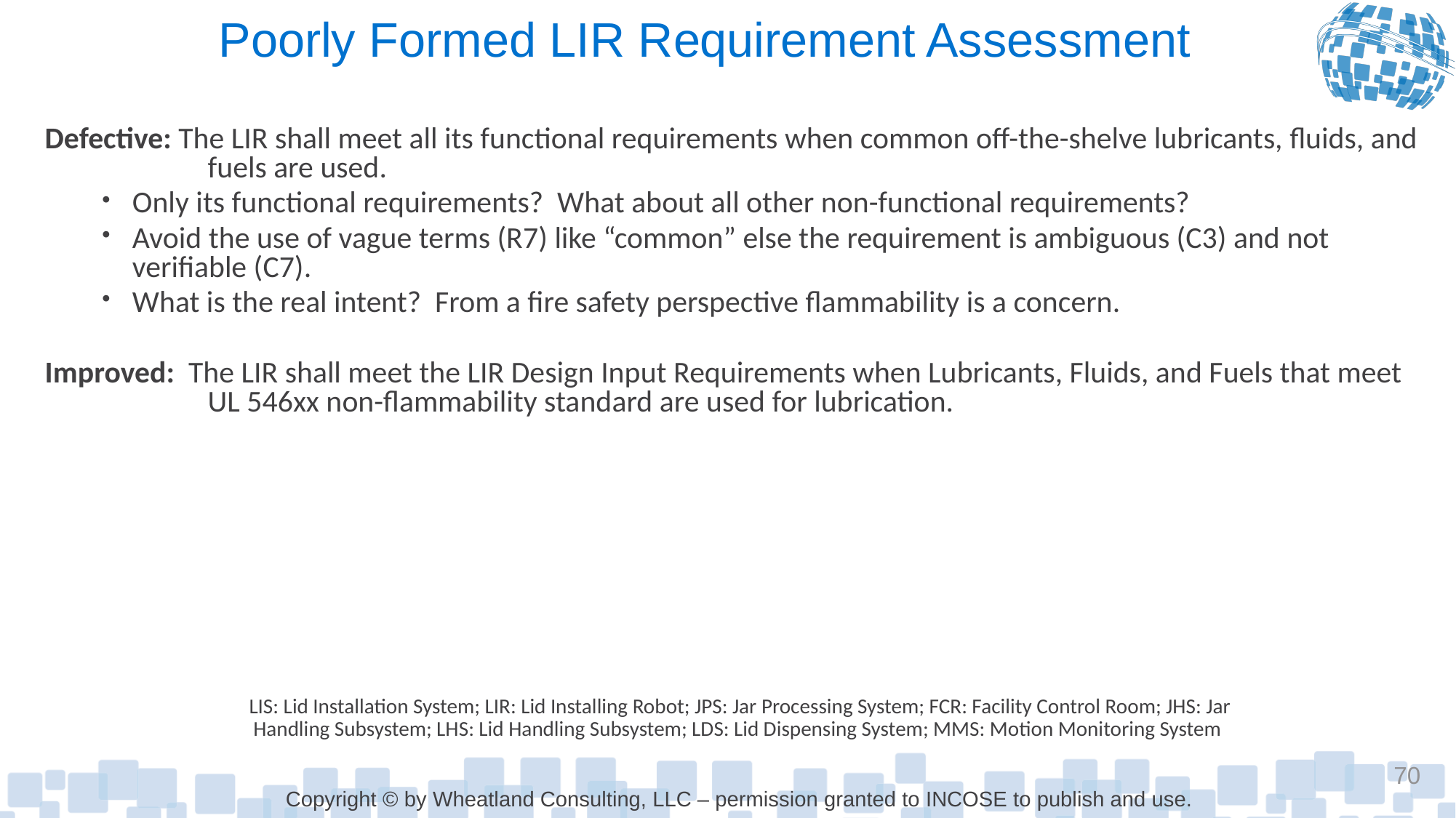

# Poorly Formed LIR Requirement Assessment
Defective: The LIR shall meet all its functional requirements when common off-the-shelve lubricants, fluids, and fuels are used.
Only its functional requirements?  What about all other non-functional requirements?
Avoid the use of vague terms (R7) like “common” else the requirement is ambiguous (C3) and not verifiable (C7).
What is the real intent?  From a fire safety perspective flammability is a concern.

Improved:  The LIR shall meet the LIR Design Input Requirements when Lubricants, Fluids, and Fuels that meet UL 546xx non-flammability standard are used for lubrication.

LIS: Lid Installation System; LIR: Lid Installing Robot; JPS: Jar Processing System; FCR: Facility Control Room; JHS: Jar Handling Subsystem; LHS: Lid Handling Subsystem; LDS: Lid Dispensing System; MMS: Motion Monitoring System
70
Copyright © by Wheatland Consulting, LLC – permission granted to INCOSE to publish and use.